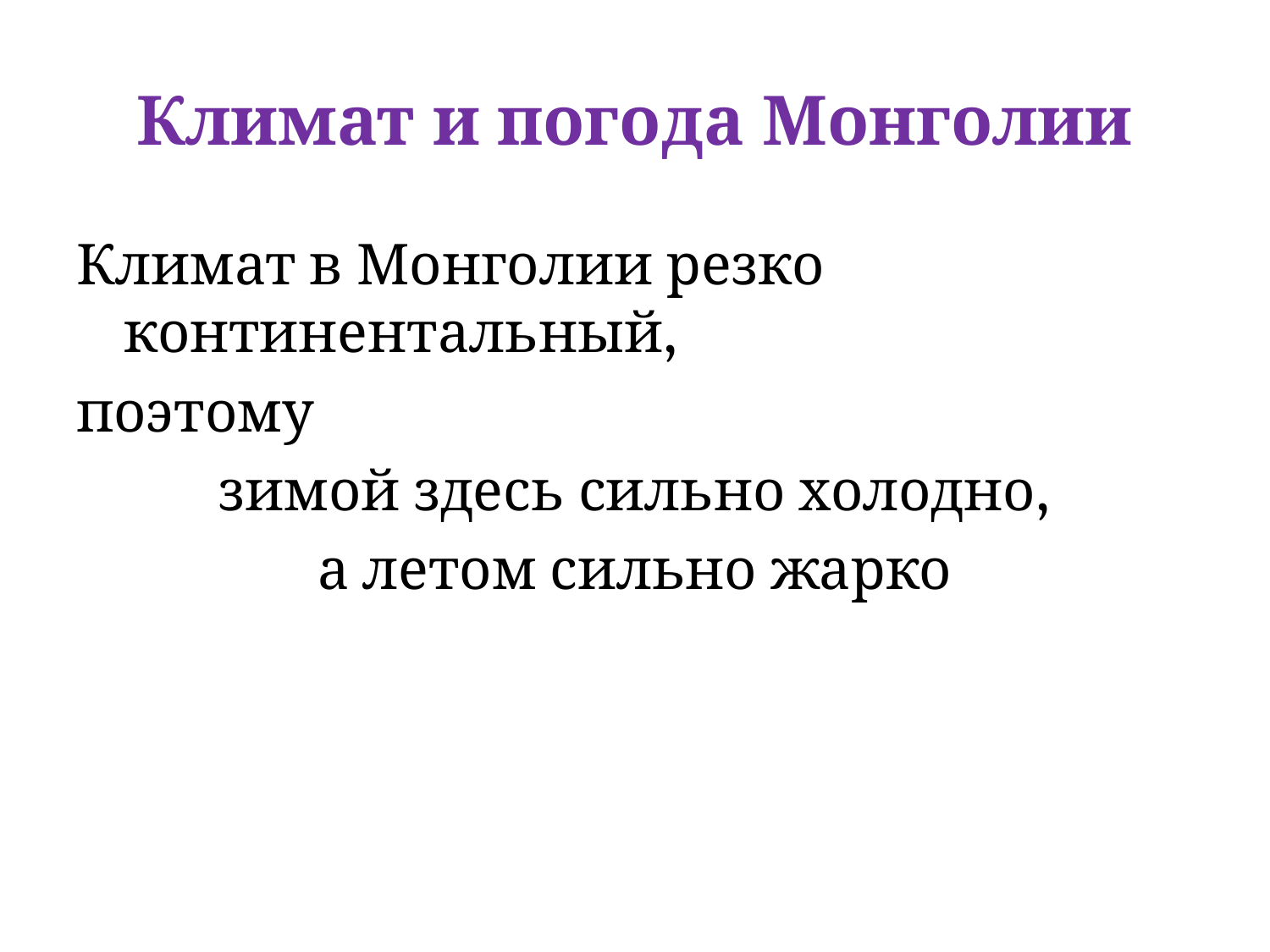

# Климат и погода Монголии
Климат в Монголии резко континентальный,
поэтому
зимой здесь сильно холодно,
а летом сильно жарко